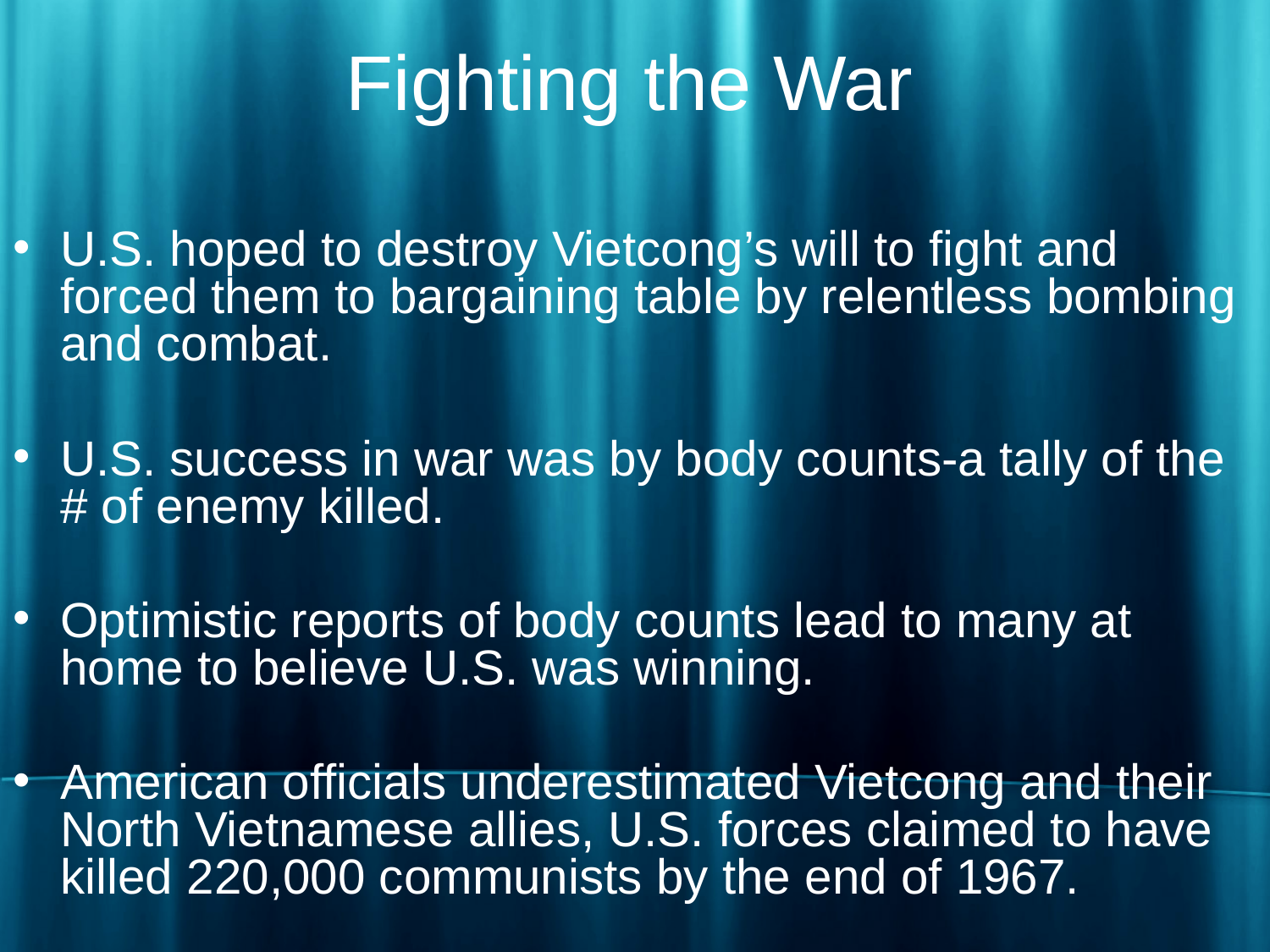

# Fighting the War
U.S. hoped to destroy Vietcong’s will to fight and forced them to bargaining table by relentless bombing and combat.

U.S. success in war was by body counts-a tally of the # of enemy killed.

Optimistic reports of body counts lead to many at home to believe U.S. was winning.

American officials underestimated Vietcong and their North Vietnamese allies, U.S. forces claimed to have killed 220,000 communists by the end of 1967.